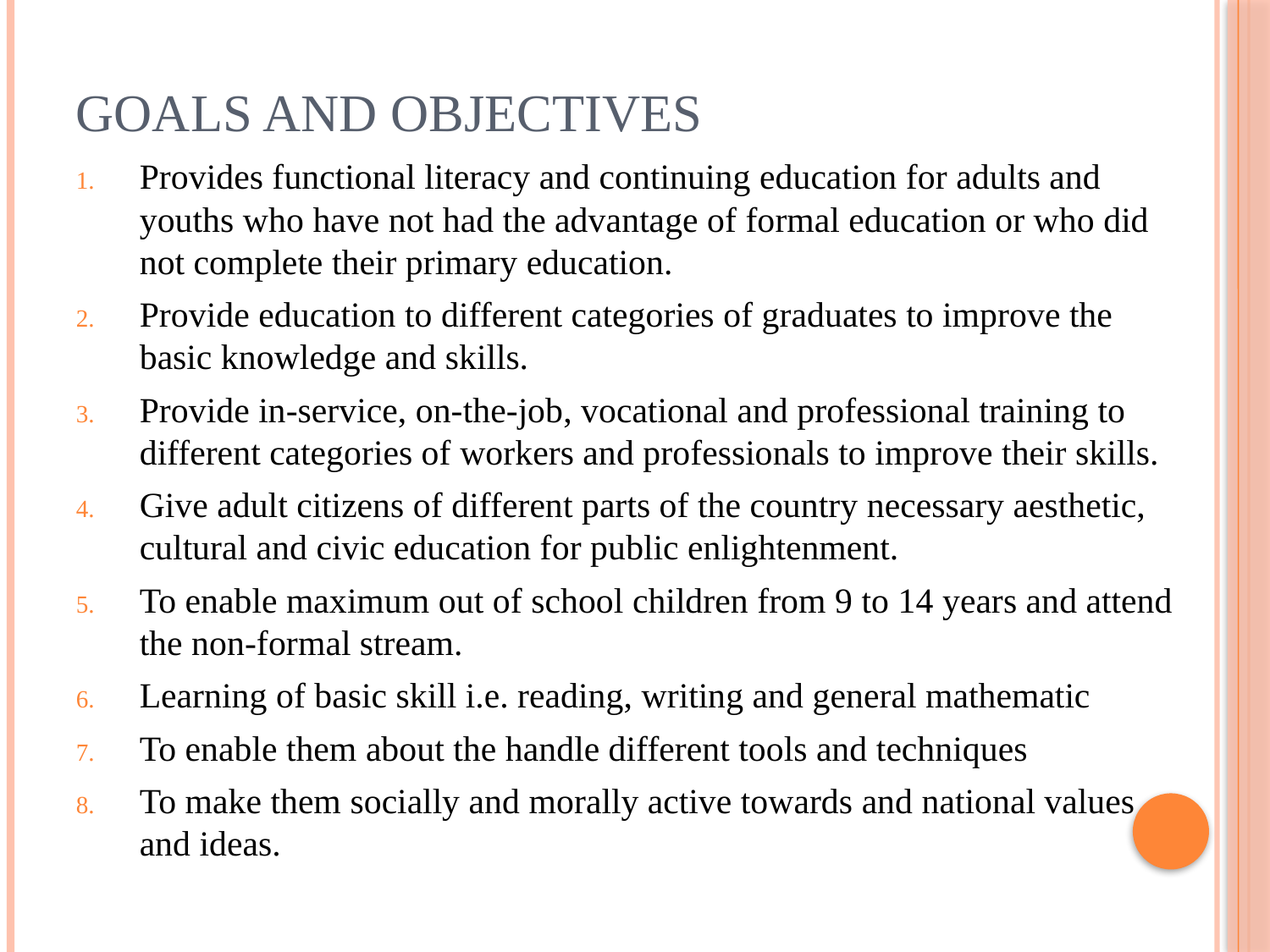

# Goals and Objectives
Provides functional literacy and continuing education for adults and youths who have not had the advantage of formal education or who did not complete their primary education.
Provide education to different categories of graduates to improve the basic knowledge and skills.
Provide in-service, on-the-job, vocational and professional training to different categories of workers and professionals to improve their skills.
Give adult citizens of different parts of the country necessary aesthetic, cultural and civic education for public enlightenment.
To enable maximum out of school children from 9 to 14 years and attend the non-formal stream.
Learning of basic skill i.e. reading, writing and general mathematic
To enable them about the handle different tools and techniques
To make them socially and morally active towards and national values and ideas.